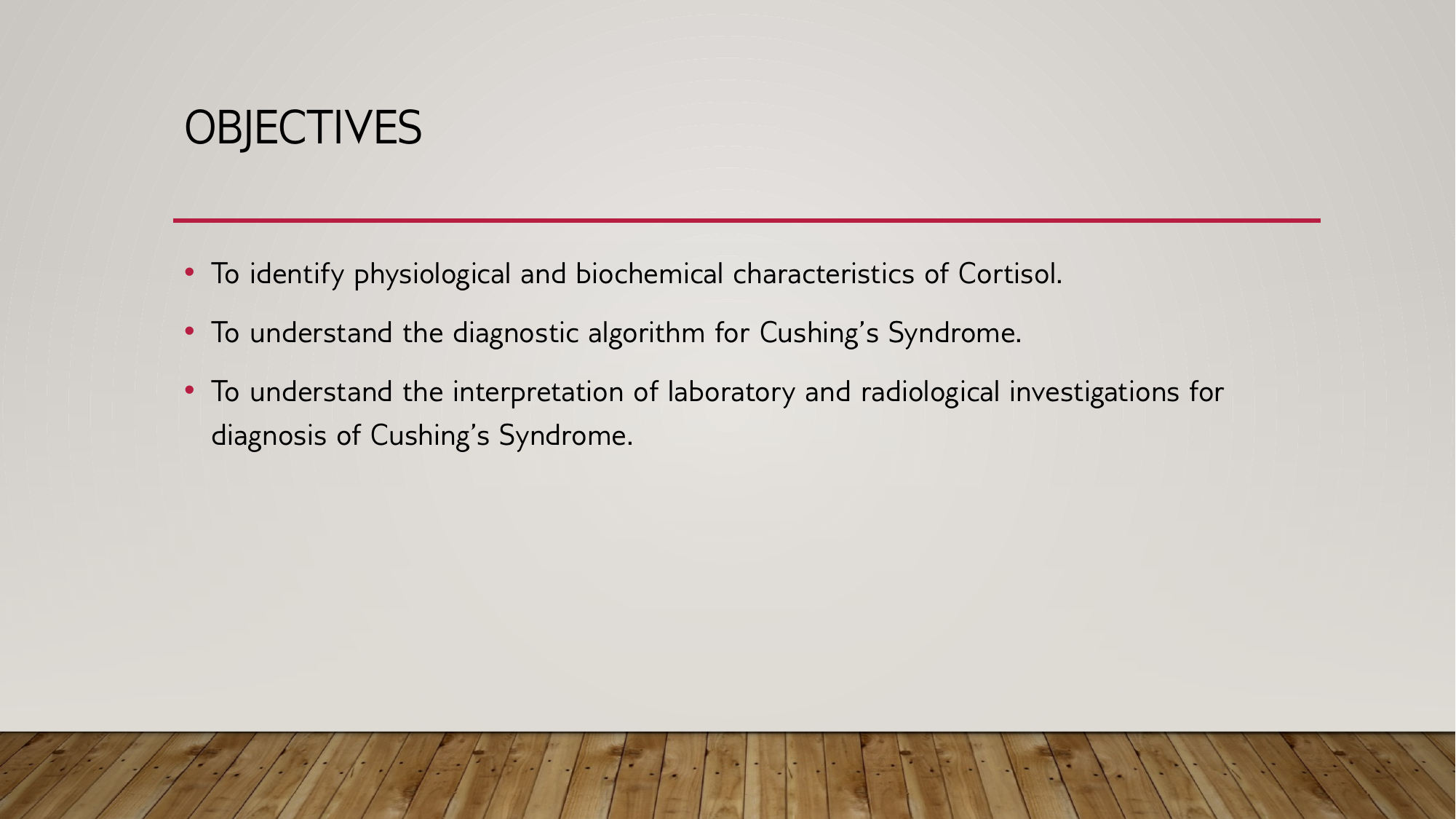

# Objectives
To identify physiological and biochemical characteristics of Cortisol.
To understand the diagnostic algorithm for Cushing’s Syndrome.
To understand the interpretation of laboratory and radiological investigations for diagnosis of Cushing’s Syndrome.